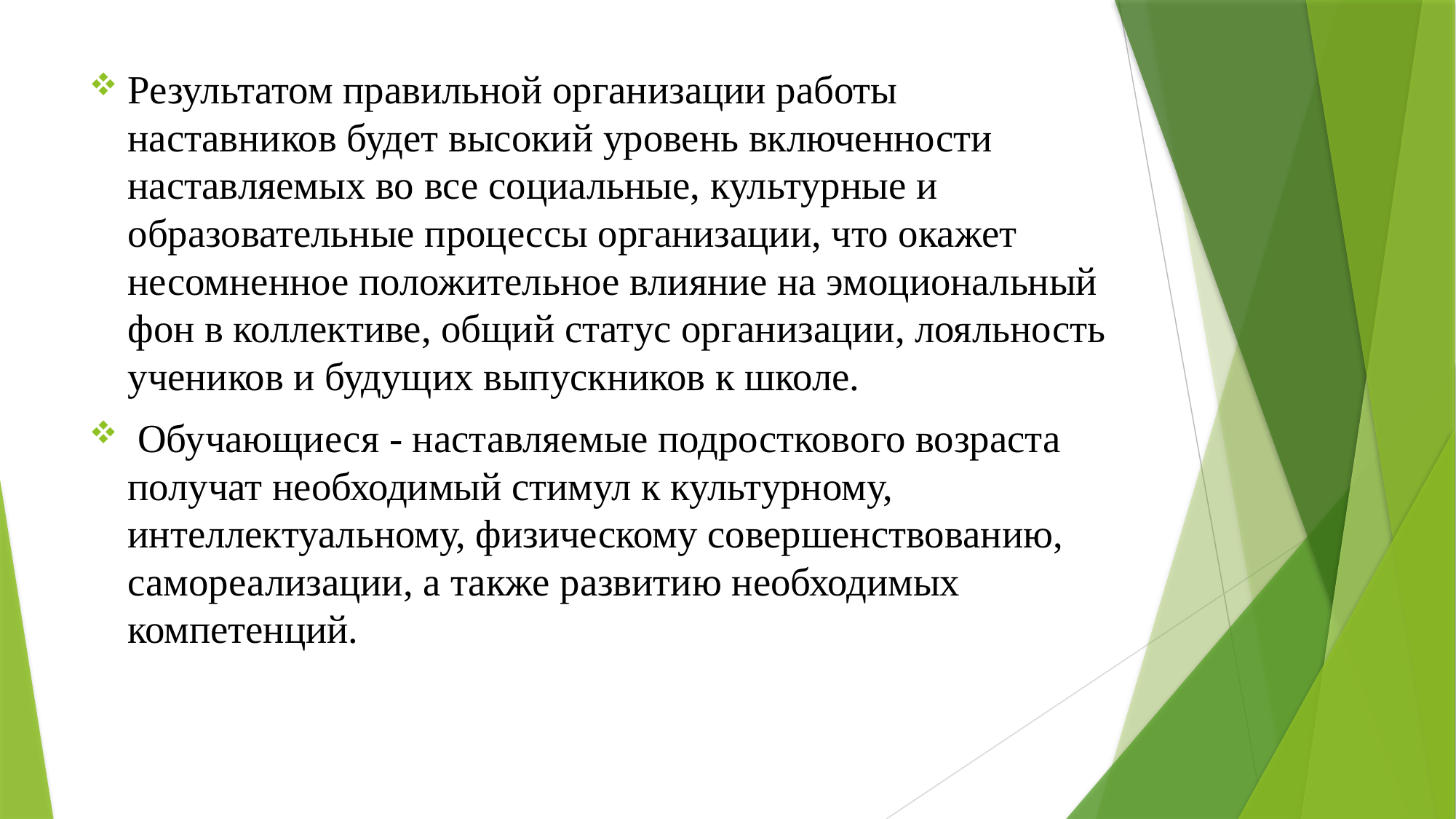

Результатом правильной организации работы наставников будет высокий уровень включенности наставляемых во все социальные, культурные и образовательные процессы организации, что окажет несомненное положительное влияние на эмоциональный фон в коллективе, общий статус организации, лояльность учеников и будущих выпускников к школе.
 Обучающиеся - наставляемые подросткового возраста получат необходимый стимул к культурному, интеллектуальному, физическому совершенствованию, самореализации, а также развитию необходимых компетенций.